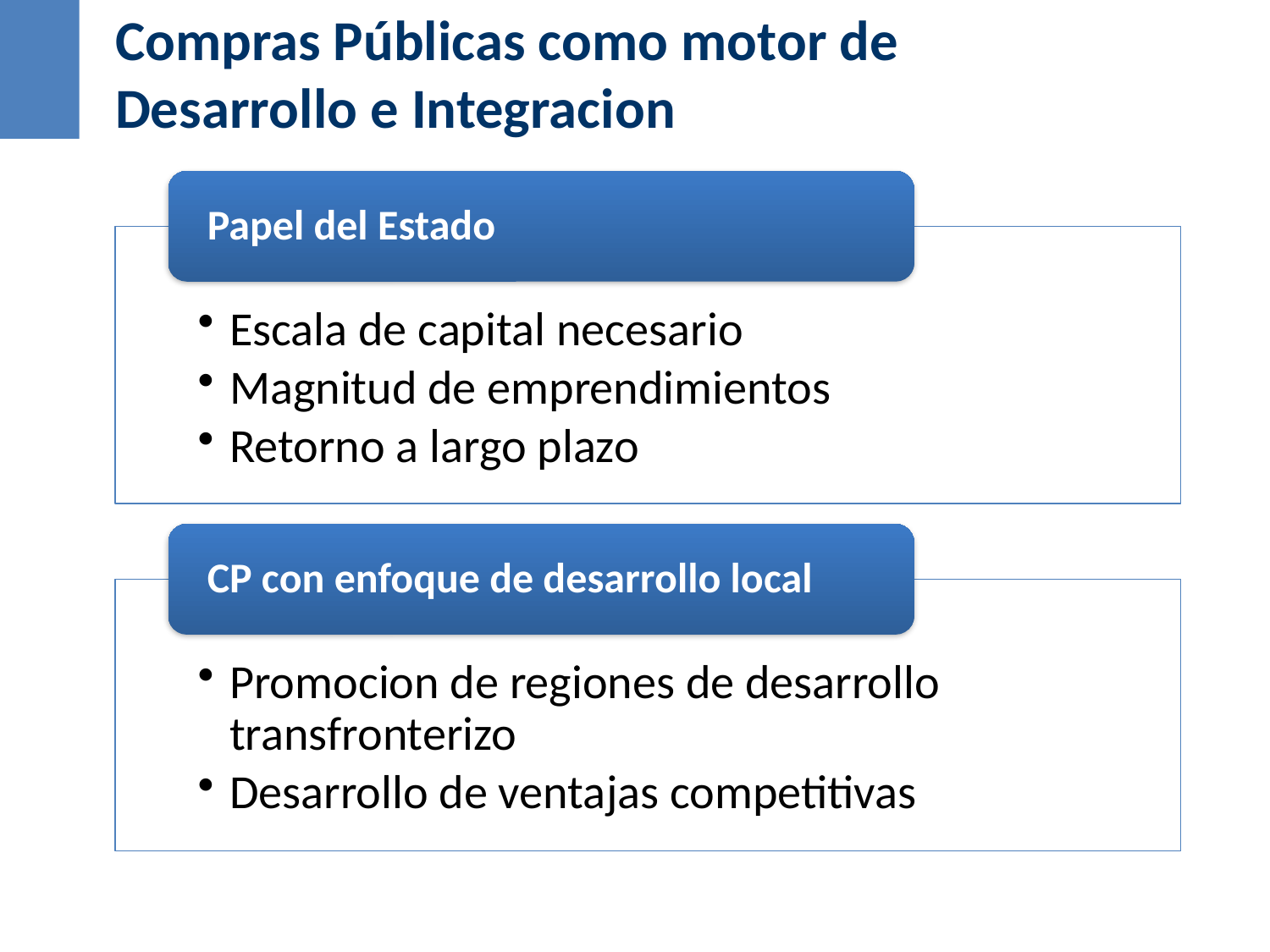

Compras Públicas como motor de Desarrollo e Integracion
Escala de capital necesario
Magnitud de emprendimientos
Retorno a largo plazo
Papel del Estado
Promocion de regiones de desarrollo transfronterizo
Desarrollo de ventajas competitivas
CP con enfoque de desarrollo local